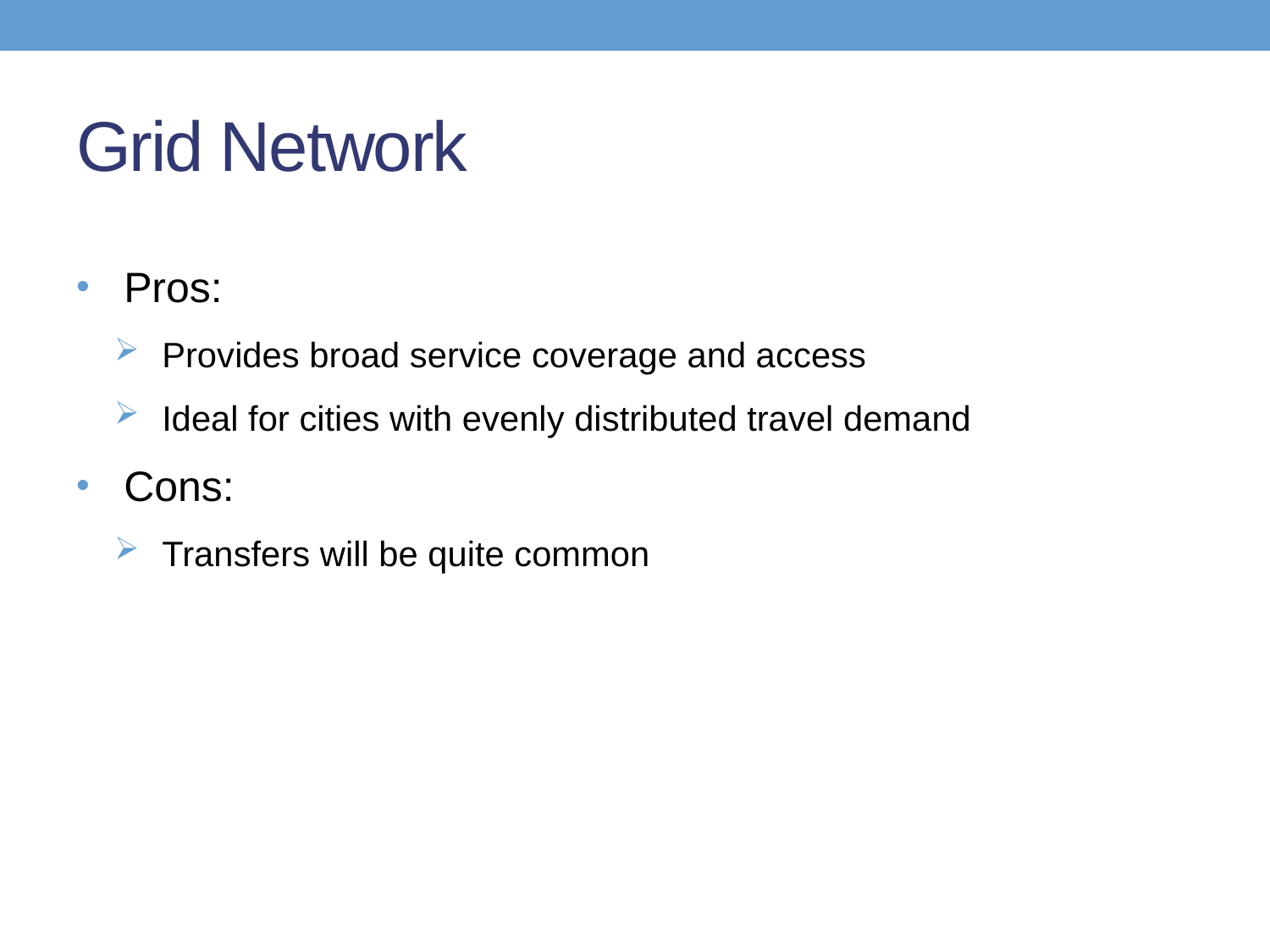

# Grid Network
Pros:
Provides broad service coverage and access
Ideal for cities with evenly distributed travel demand
Cons:
Transfers will be quite common